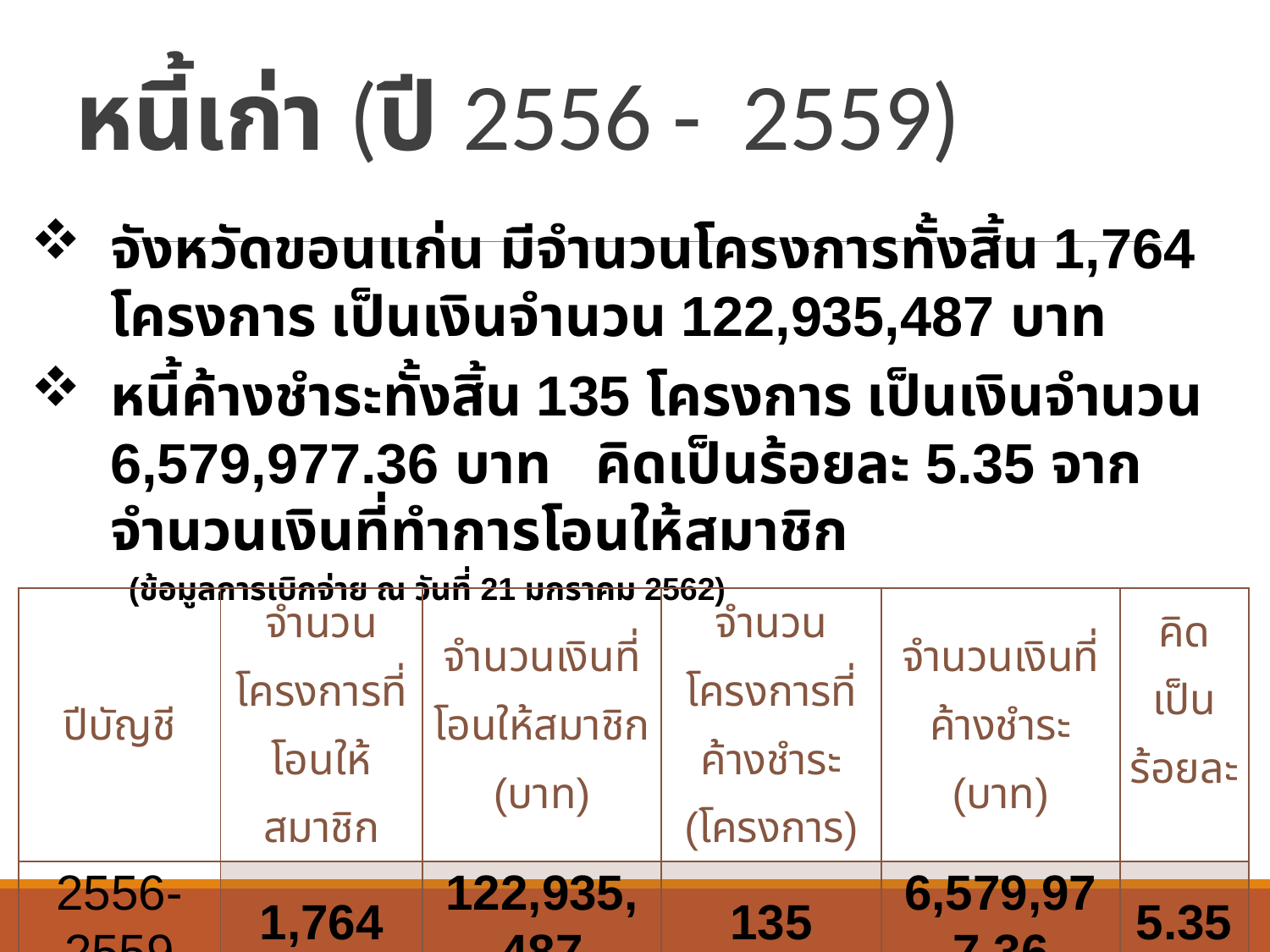

# หนี้เก่า (ปี 2556 -  2559)
จังหวัดขอนแก่น มีจำนวนโครงการทั้งสิ้น 1,764 โครงการ เป็นเงินจำนวน 122,935,487 บาท
หนี้ค้างชำระทั้งสิ้น 135 โครงการ เป็นเงินจำนวน 6,579,977.36 บาท   คิดเป็นร้อยละ 5.35 จากจำนวนเงินที่ทำการโอนให้สมาชิก
           (ข้อมูลการเบิกจ่าย ณ วันที่ 21 มกราคม 2562)
| ปีบัญชี | จำนวนโครงการที่โอนให้สมาชิก | จำนวนเงินที่โอนให้สมาชิก (บาท) | จำนวนโครงการที่ค้างชำระ (โครงการ) | จำนวนเงินที่ค้างชำระ (บาท) | คิดเป็น ร้อยละ |
| --- | --- | --- | --- | --- | --- |
| 2556-2559 | 1,764 | 122,935,487 | 135 | 6,579,977.36 | 5.35 |